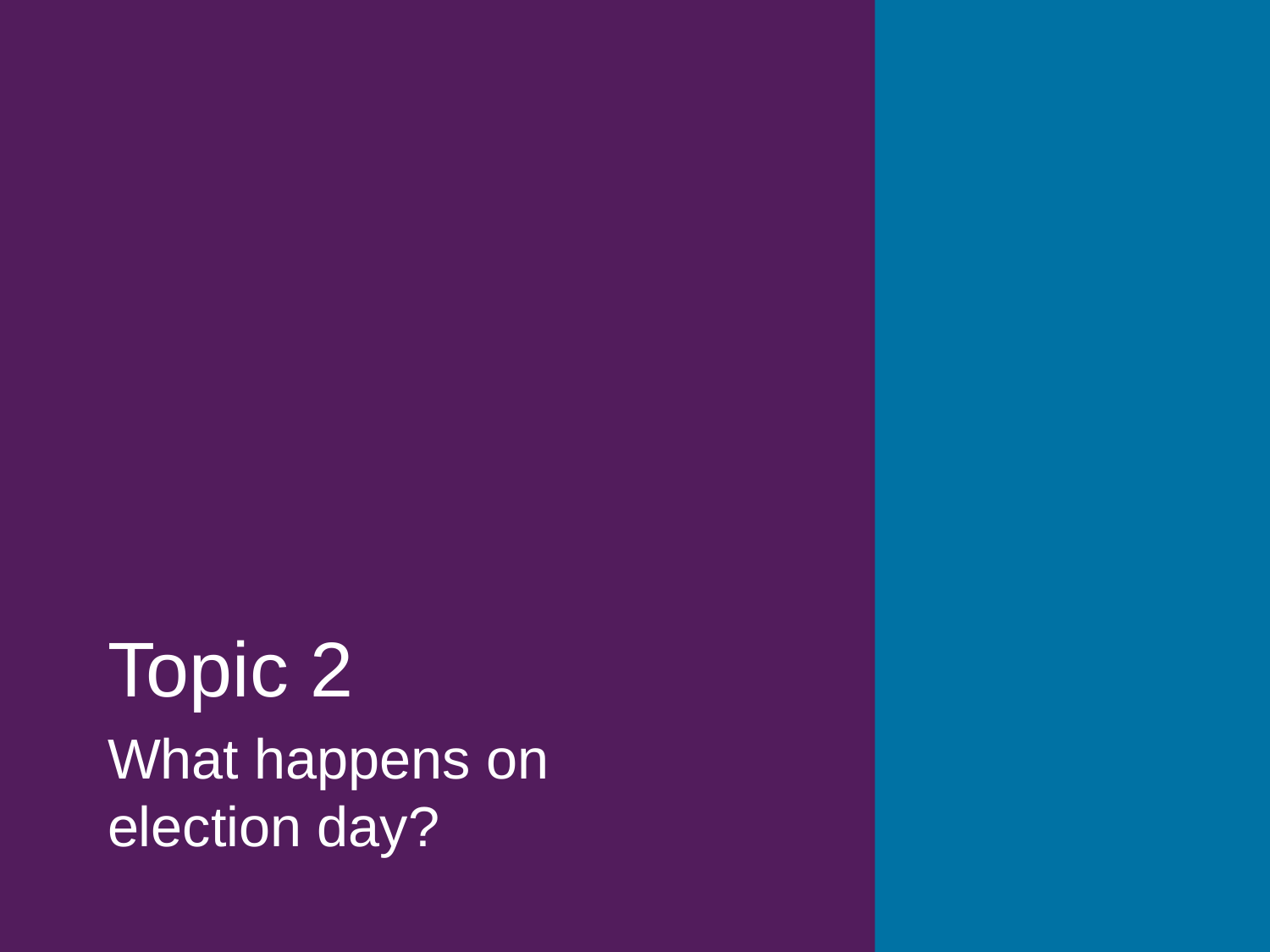

# Topic 2
What happens on
election day?